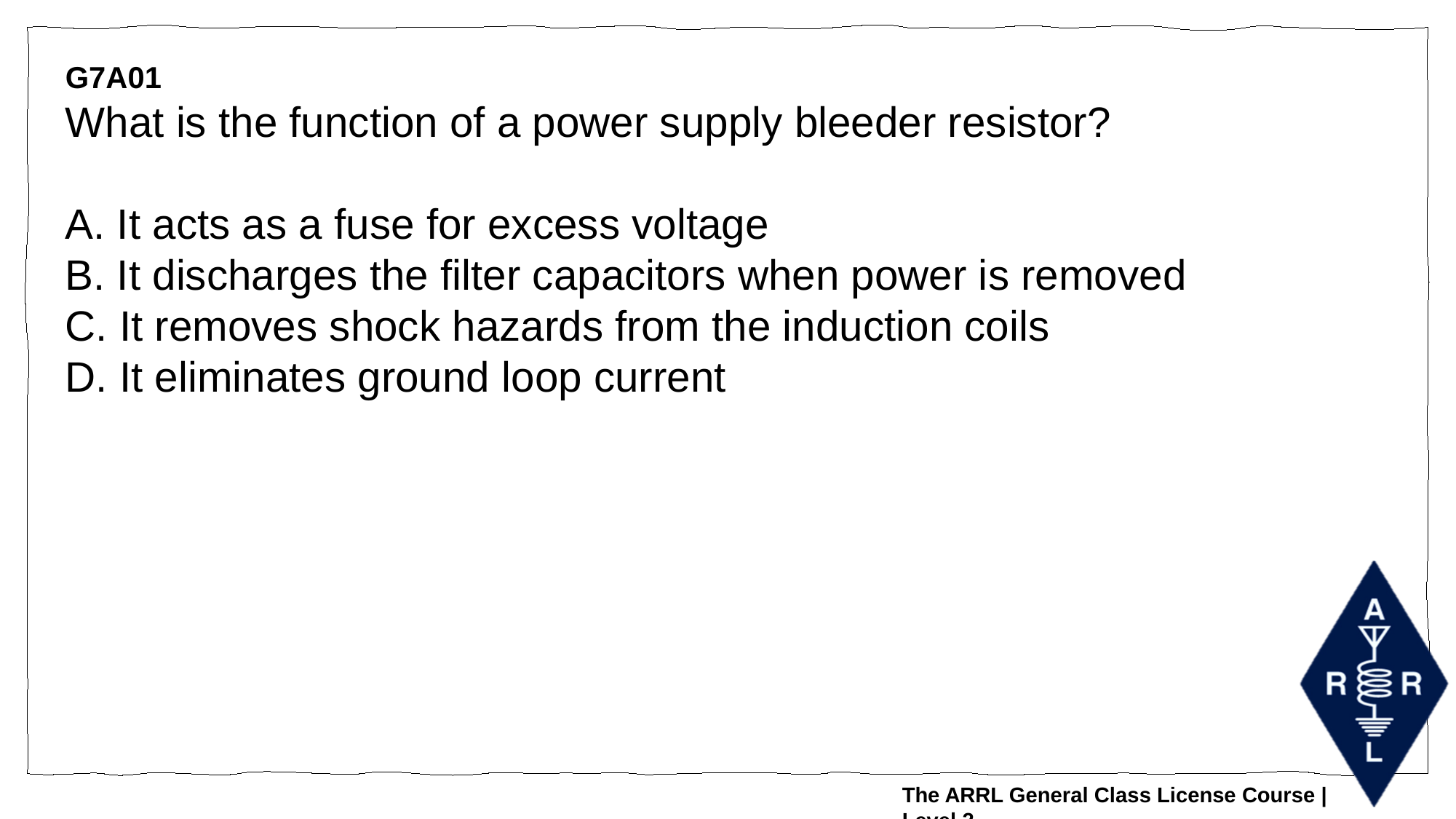

G7A01
What is the function of a power supply bleeder resistor?

A. It acts as a fuse for excess voltage
B. It discharges the filter capacitors when power is removed
C. It removes shock hazards from the induction coils
D. It eliminates ground loop current